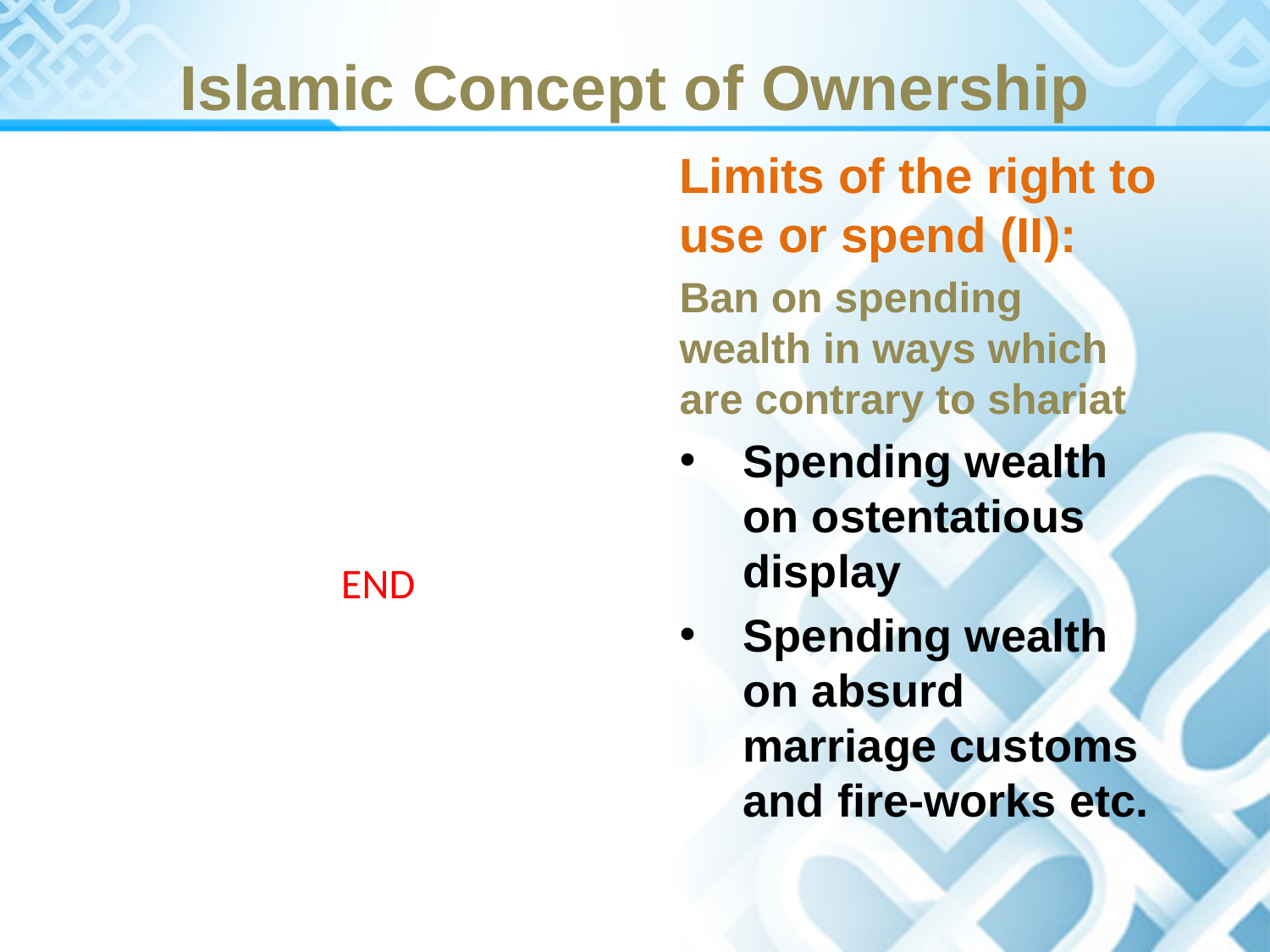

Islamic Concept of Ownership
Limits of the right to use or spend (II):
Ban on spending wealth in ways which are contrary to shariat
Spending wealth on ostentatious display
Spending wealth on absurd marriage customs and fire-works etc.
END